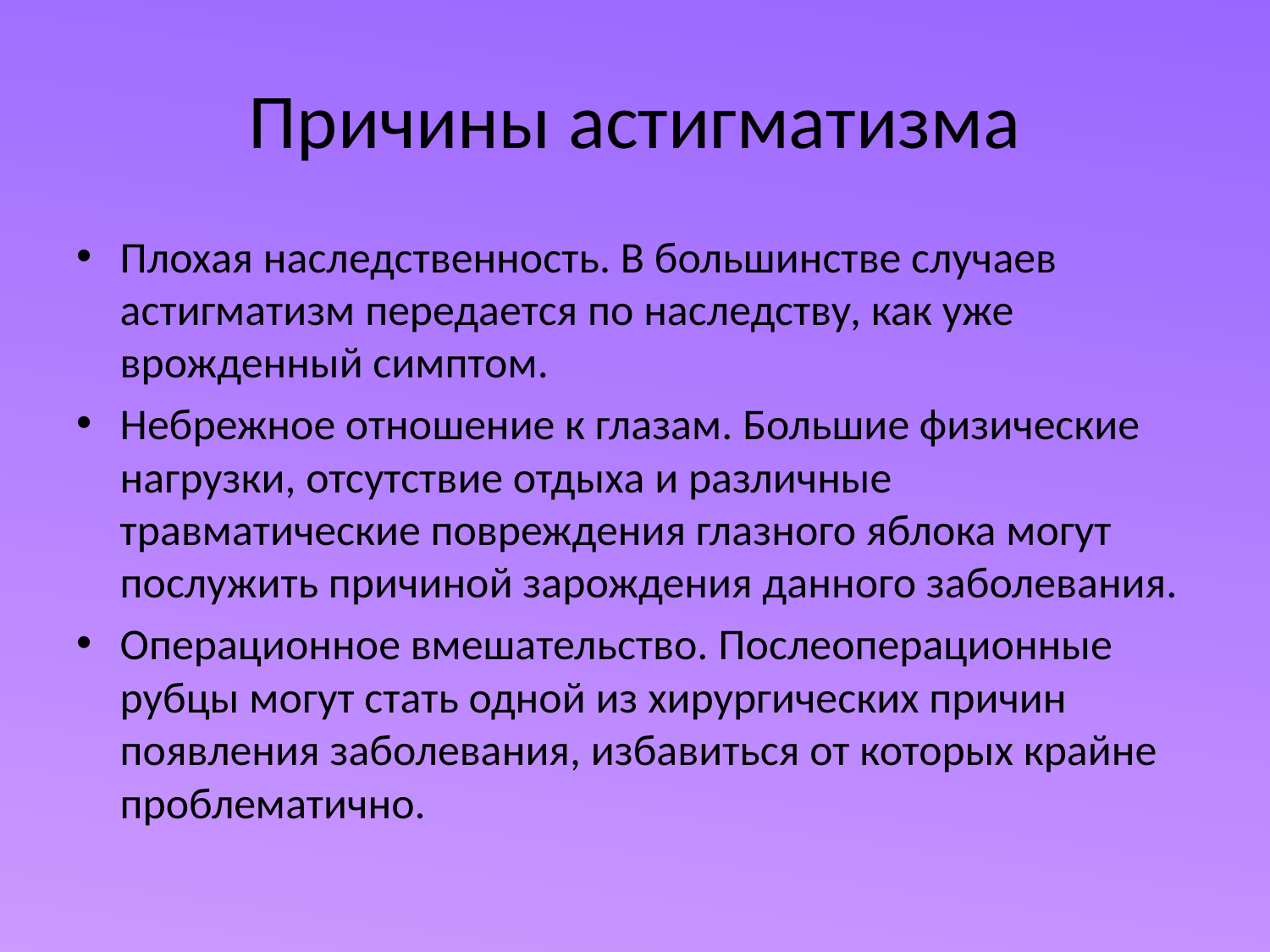

# Причины астигматизма
Плохая наследственность. В большинстве случаев астигматизм передается по наследству, как уже врожденный симптом.
Небрежное отношение к глазам. Большие физические нагрузки, отсутствие отдыха и различные травматические повреждения глазного яблока могут послужить причиной зарождения данного заболевания.
Операционное вмешательство. Послеоперационные рубцы могут стать одной из хирургических причин появления заболевания, избавиться от которых крайне проблематично.